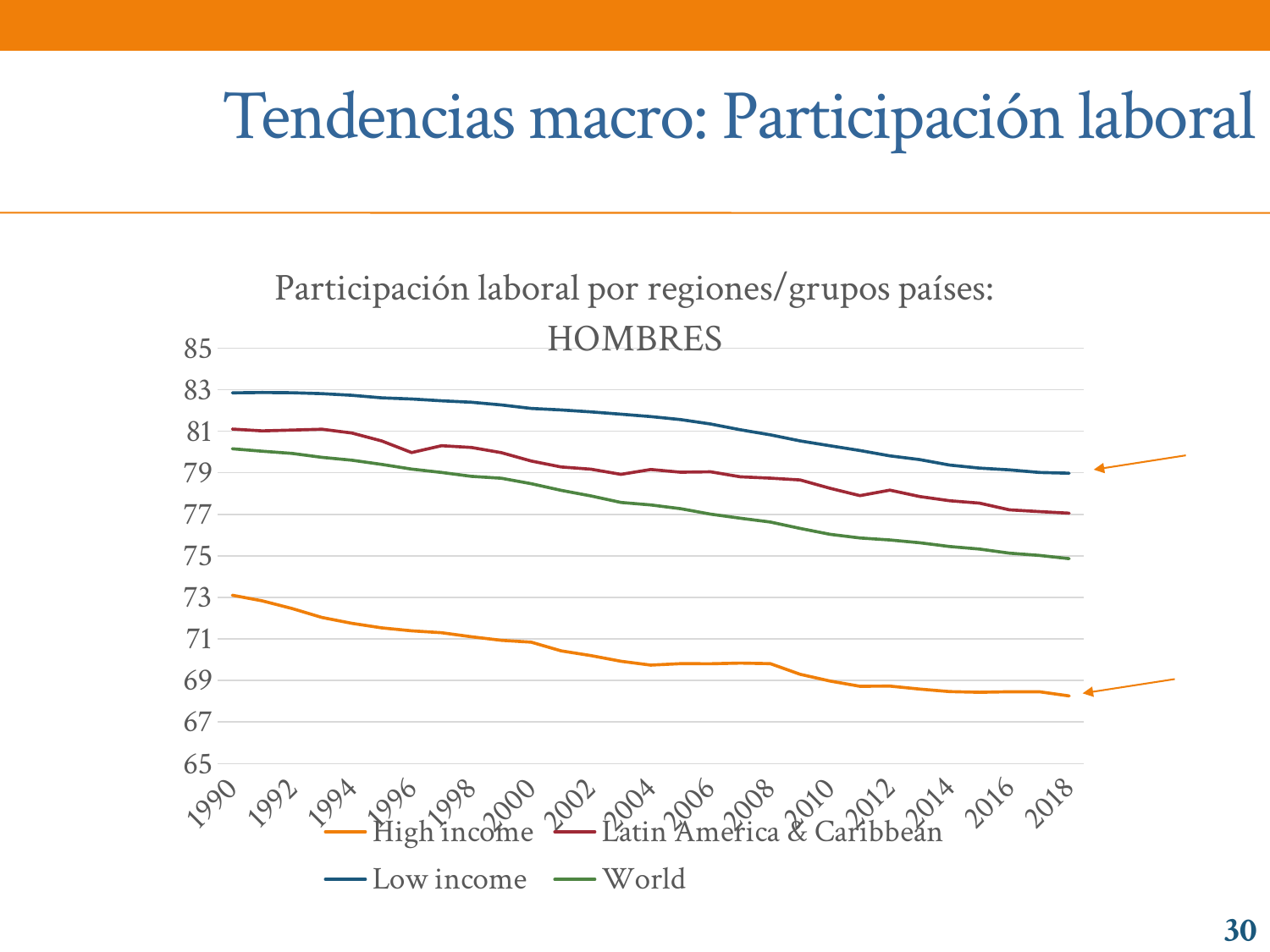

# Tendencias macro: Participación laboral

### Chart: Participación laboral por regiones/grupos países: HOMBRES

| Category | High income | Latin America & Caribbean | Low income | World |
|---|---|---|---|---|
| 1990 | 73.10347912057223 | 81.10564489442427 | 82.84957128961938 | 80.15778931627554 |
| 1991 | 72.83216118125421 | 81.01810250102868 | 82.86711661133691 | 80.03966239759748 |
| 1992 | 72.46274690211358 | 81.05856399730516 | 82.85489676757257 | 79.93424435327363 |
| 1993 | 72.0320039231652 | 81.09881361534296 | 82.81213785699272 | 79.74279141367253 |
| 1994 | 71.74946601577047 | 80.91518677314501 | 82.73101254143023 | 79.6063154190074 |
| 1995 | 71.53057908575886 | 80.53289715393778 | 82.60889833477182 | 79.40555083171903 |
| 1996 | 71.38925776976048 | 79.9754011337466 | 82.55294797640748 | 79.17840749347316 |
| 1997 | 71.29701024489133 | 80.30385584378627 | 82.46847005544784 | 79.01825585484922 |
| 1998 | 71.10241485107426 | 80.21955938748444 | 82.39654022575019 | 78.83032614082937 |
| 1999 | 70.93174504053749 | 79.96934787085458 | 82.2683878287252 | 78.73791076948079 |
| 2000 | 70.84338460196912 | 79.56738170696556 | 82.10043437047686 | 78.47502388008975 |
| 2001 | 70.42583374011055 | 79.28187135359691 | 82.02803884663176 | 78.15652934414089 |
| 2002 | 70.19602343802505 | 79.17465825974645 | 81.93223147446578 | 77.88560086522205 |
| 2003 | 69.92359281959591 | 78.9247977087791 | 81.82301757087752 | 77.57302330063402 |
| 2004 | 69.7394366219942 | 79.15943936010042 | 81.70758774779101 | 77.45261885302413 |
| 2005 | 69.80919740109995 | 79.02915038221666 | 81.56391231948434 | 77.27269760103667 |
| 2006 | 69.80383906652665 | 79.04764047278809 | 81.35048350992416 | 77.01005823818153 |
| 2007 | 69.83416571754996 | 78.80795024171013 | 81.07222430412378 | 76.81224192259857 |
| 2008 | 69.80824069238975 | 78.74310238164614 | 80.82832015615757 | 76.62962201597065 |
| 2009 | 69.29718978956282 | 78.65693187660071 | 80.53486978513388 | 76.32120471757683 |
| 2010 | 68.97048485018865 | 78.25534720309493 | 80.30080105955787 | 76.03758527366101 |
| 2011 | 68.71929349326568 | 77.90093059924124 | 80.07361094278647 | 75.86168536678836 |
| 2012 | 68.72813294095465 | 78.16480154141615 | 79.81544165753778 | 75.767250804018 |
| 2013 | 68.58436042592844 | 77.85655872912459 | 79.63532364042817 | 75.63046954808124 |
| 2014 | 68.46367684659523 | 77.65449236377253 | 79.374199736646 | 75.45230112176698 |
| 2015 | 68.43078897875317 | 77.53897681312692 | 79.2258866545763 | 75.32868339771242 |
| 2016 | 68.45660465656415 | 77.21625468108331 | 79.14318689532067 | 75.13152128067227 |
| 2017 | 68.45687736641909 | 77.13354944016383 | 79.0164576208293 | 75.0226783585193 |
| 2018 | 68.25529089146822 | 77.05568745485155 | 78.98046078413067 | 74.86644643178565 |
30